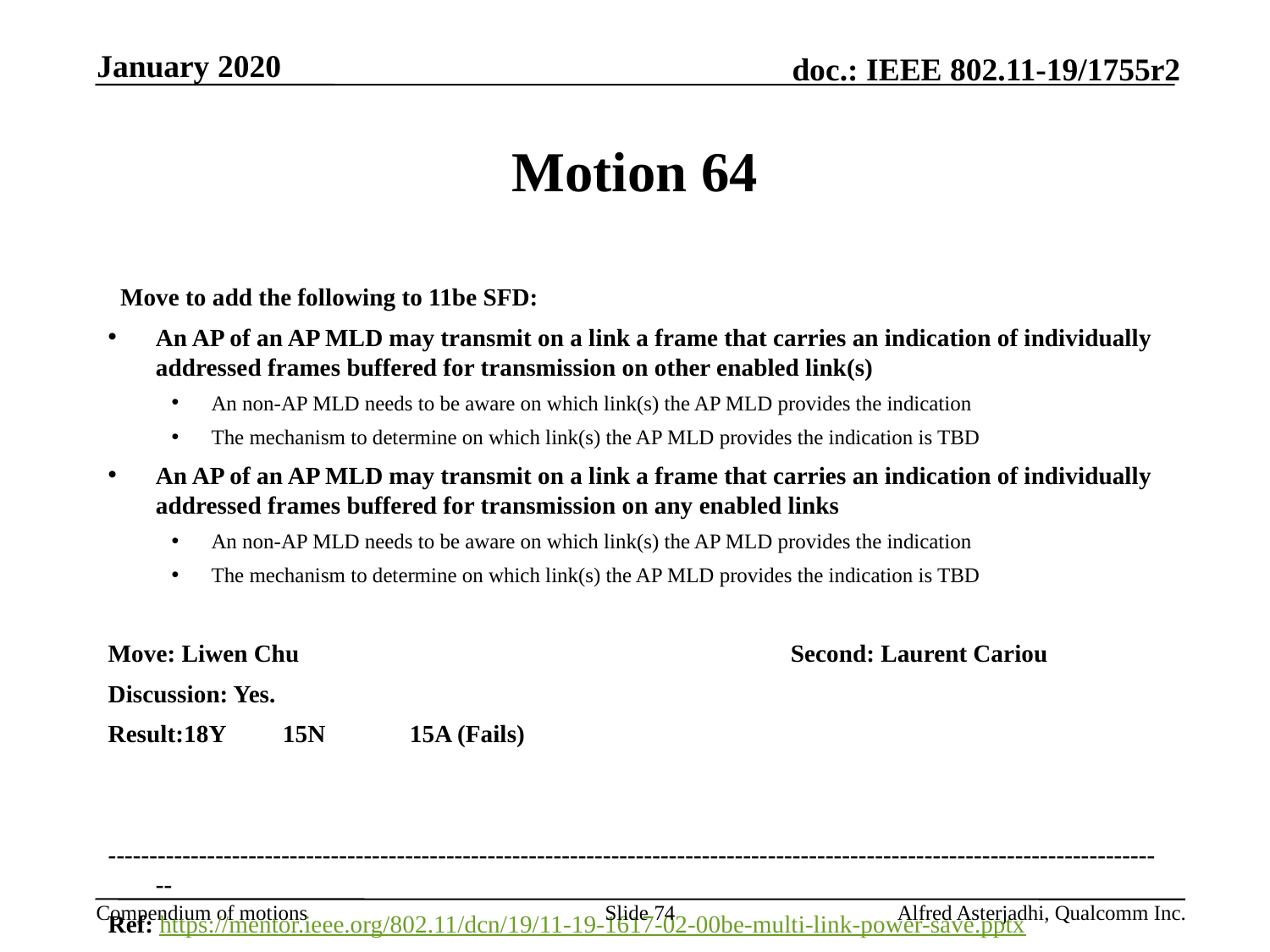

January 2020
# Motion 64
  Move to add the following to 11be SFD:
An AP of an AP MLD may transmit on a link a frame that carries an indication of individually addressed frames buffered for transmission on other enabled link(s)
An non-AP MLD needs to be aware on which link(s) the AP MLD provides the indication
The mechanism to determine on which link(s) the AP MLD provides the indication is TBD
An AP of an AP MLD may transmit on a link a frame that carries an indication of individually addressed frames buffered for transmission on any enabled links
An non-AP MLD needs to be aware on which link(s) the AP MLD provides the indication
The mechanism to determine on which link(s) the AP MLD provides the indication is TBD

Move: Liwen Chu				Second: Laurent Cariou
Discussion: Yes.
Result:18Y	15N	15A (Fails)

---------------------------------------------------------------------------------------------------------------------------------
Ref: https://mentor.ieee.org/802.11/dcn/19/11-19-1617-02-00be-multi-link-power-save.pptx

Slide 74
Alfred Asterjadhi, Qualcomm Inc.